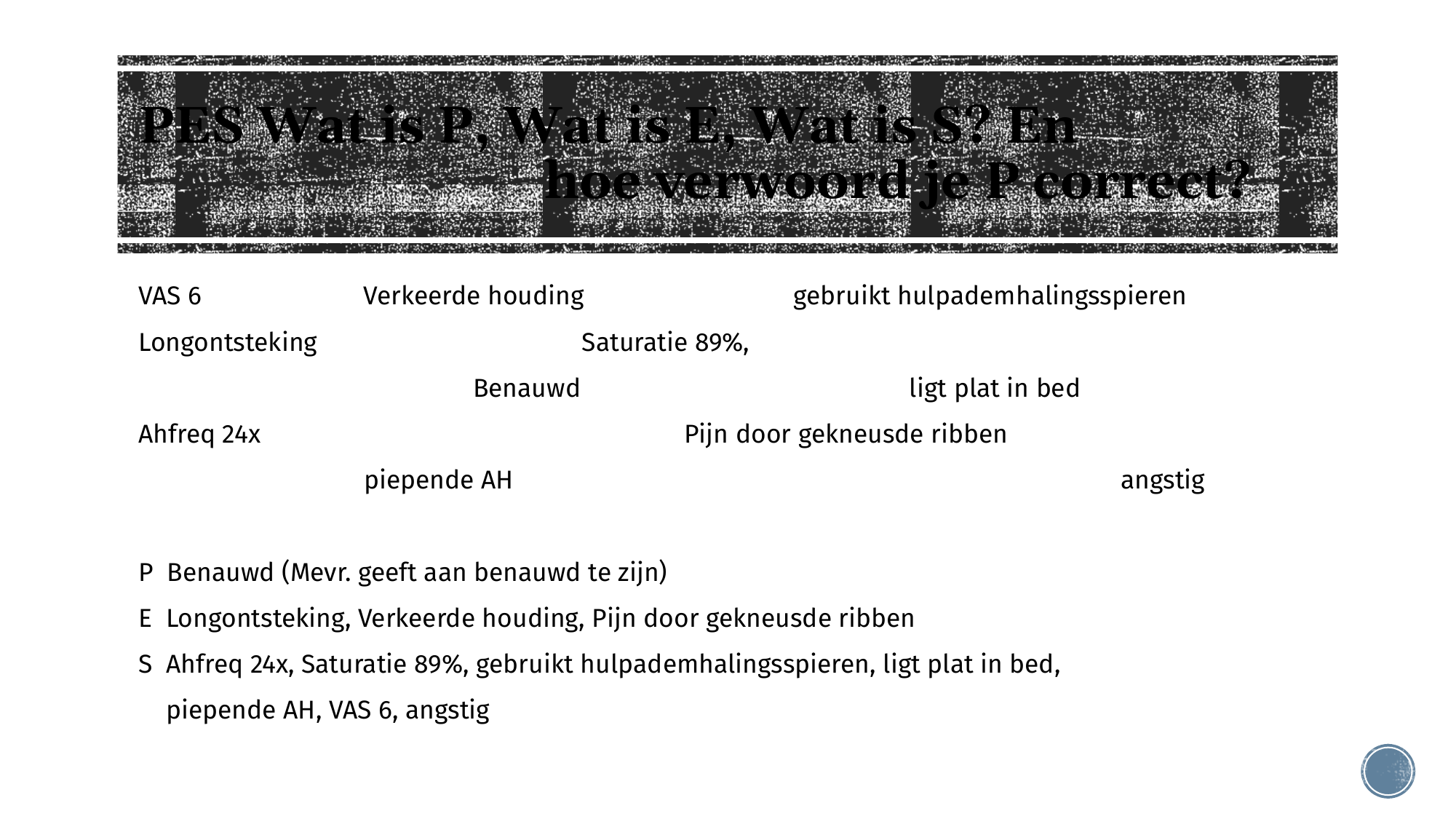

# PES Wat is P, Wat is E, Wat is S? En 					      hoe verwoord je P correct?

VAS 6		 Verkeerde houding		gebruikt hulpademhalingsspieren
Longontsteking			 Saturatie 89%,
			 Benauwd			 ligt plat in bed
Ahfreq 24x 				Pijn door gekneusde ribben
		 piepende AH						angstig

P  Benauwd (Mevr. geeft aan benauwd te zijn)
E  Longontsteking, Verkeerde houding, Pijn door gekneusde ribben
S  Ahfreq 24x, Saturatie 89%, gebruikt hulpademhalingsspieren, ligt plat in bed,
    piepende AH, VAS 6, angstig